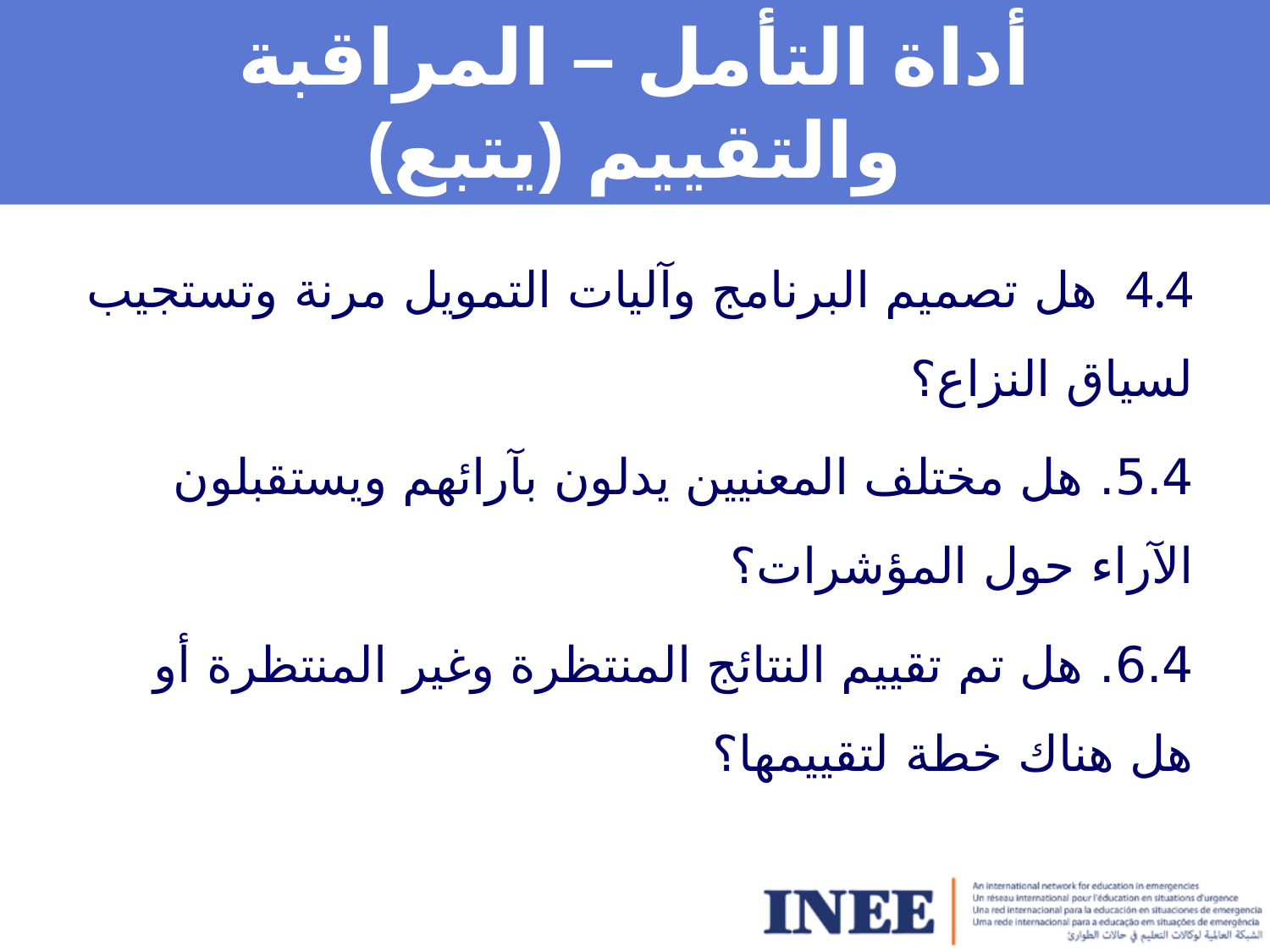

# أداة التأمل – المراقبة والتقييم (يتبع)
4.4  هل تصميم البرنامج وآليات التمويل مرنة وتستجيب لسياق النزاع؟
5.4. هل مختلف المعنيين يدلون بآرائهم ويستقبلون الآراء حول المؤشرات؟
6.4. هل تم تقييم النتائج المنتظرة وغير المنتظرة أو هل هناك خطة لتقييمها؟